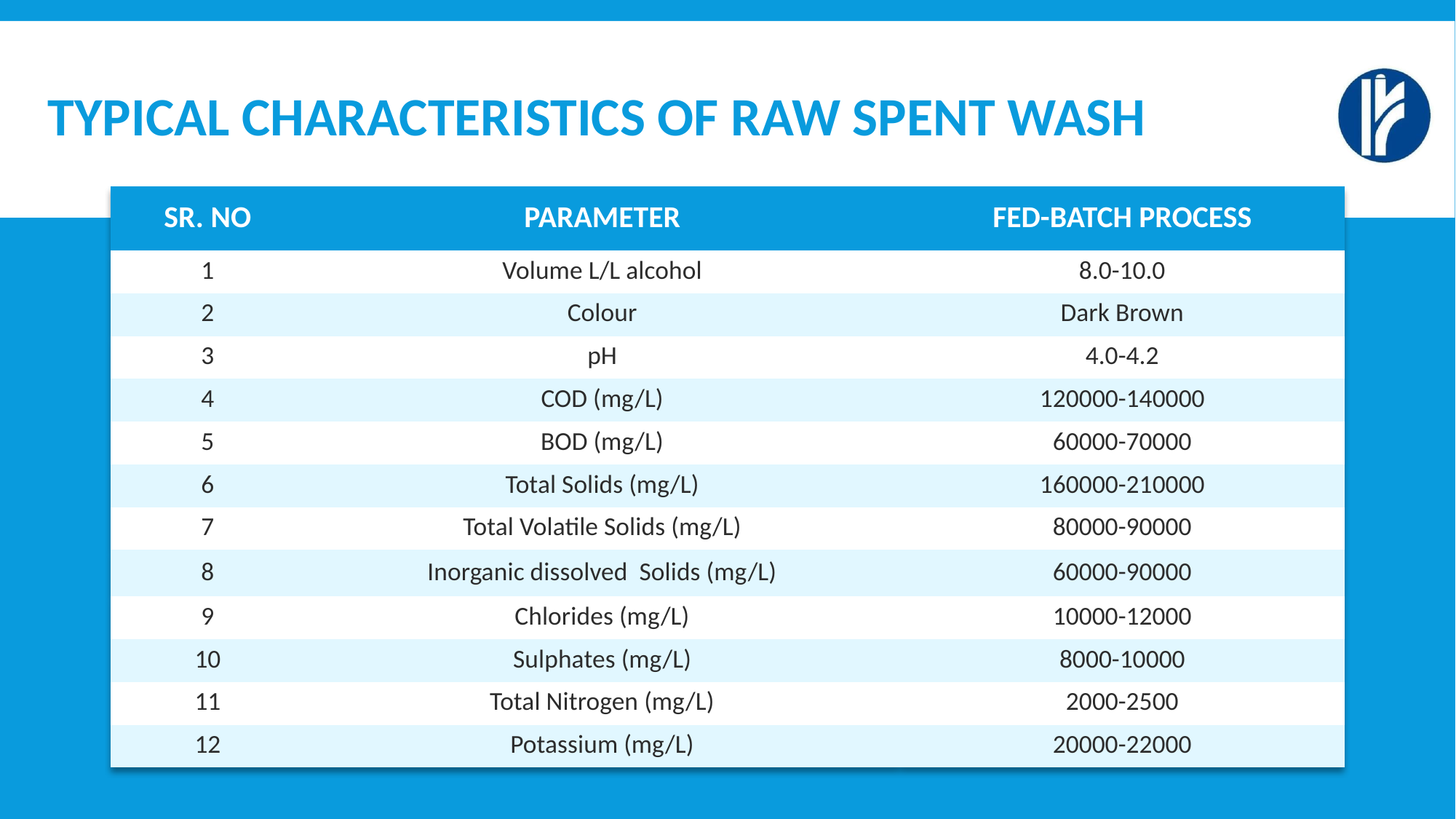

# TYPICAL CHARACTERISTICS OF RAW SPENT WASH

| SR. NO | PARAMETER | FED-BATCH PROCESS |
| --- | --- | --- |
| 1 | Volume L/L alcohol | 8.0-10.0 |
| 2 | Colour | Dark Brown |
| 3 | pH | 4.0-4.2 |
| 4 | COD (mg/L) | 120000-140000 |
| 5 | BOD (mg/L) | 60000-70000 |
| 6 | Total Solids (mg/L) | 160000-210000 |
| 7 | Total Volatile Solids (mg/L) | 80000-90000 |
| 8 | Inorganic dissolved Solids (mg/L) | 60000-90000 |
| 9 | Chlorides (mg/L) | 10000-12000 |
| 10 | Sulphates (mg/L) | 8000-10000 |
| 11 | Total Nitrogen (mg/L) | 2000-2500 |
| 12 | Potassium (mg/L) | 20000-22000 |